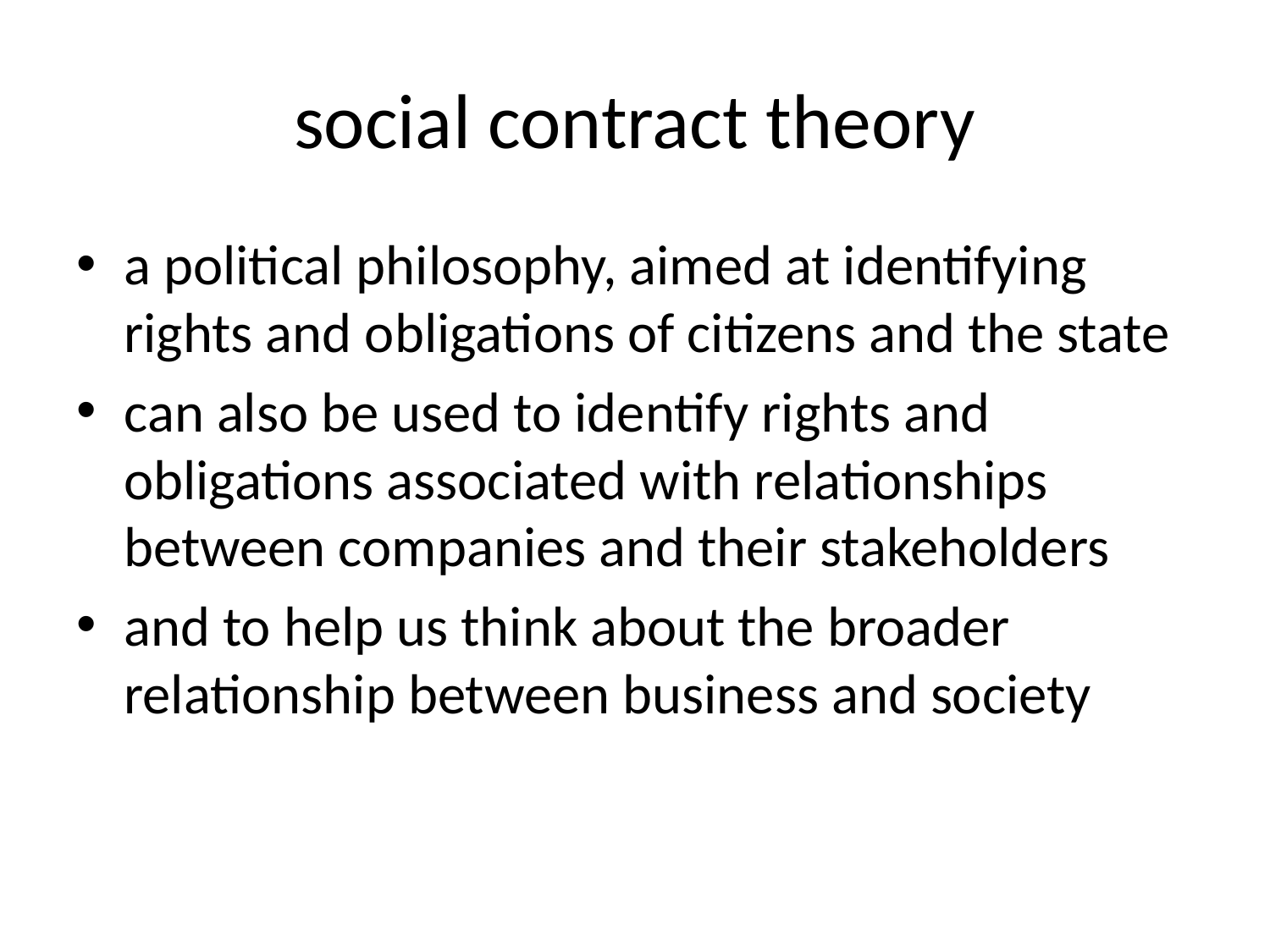

# social contract theory
a political philosophy, aimed at identifying rights and obligations of citizens and the state
can also be used to identify rights and obligations associated with relationships between companies and their stakeholders
and to help us think about the broader relationship between business and society